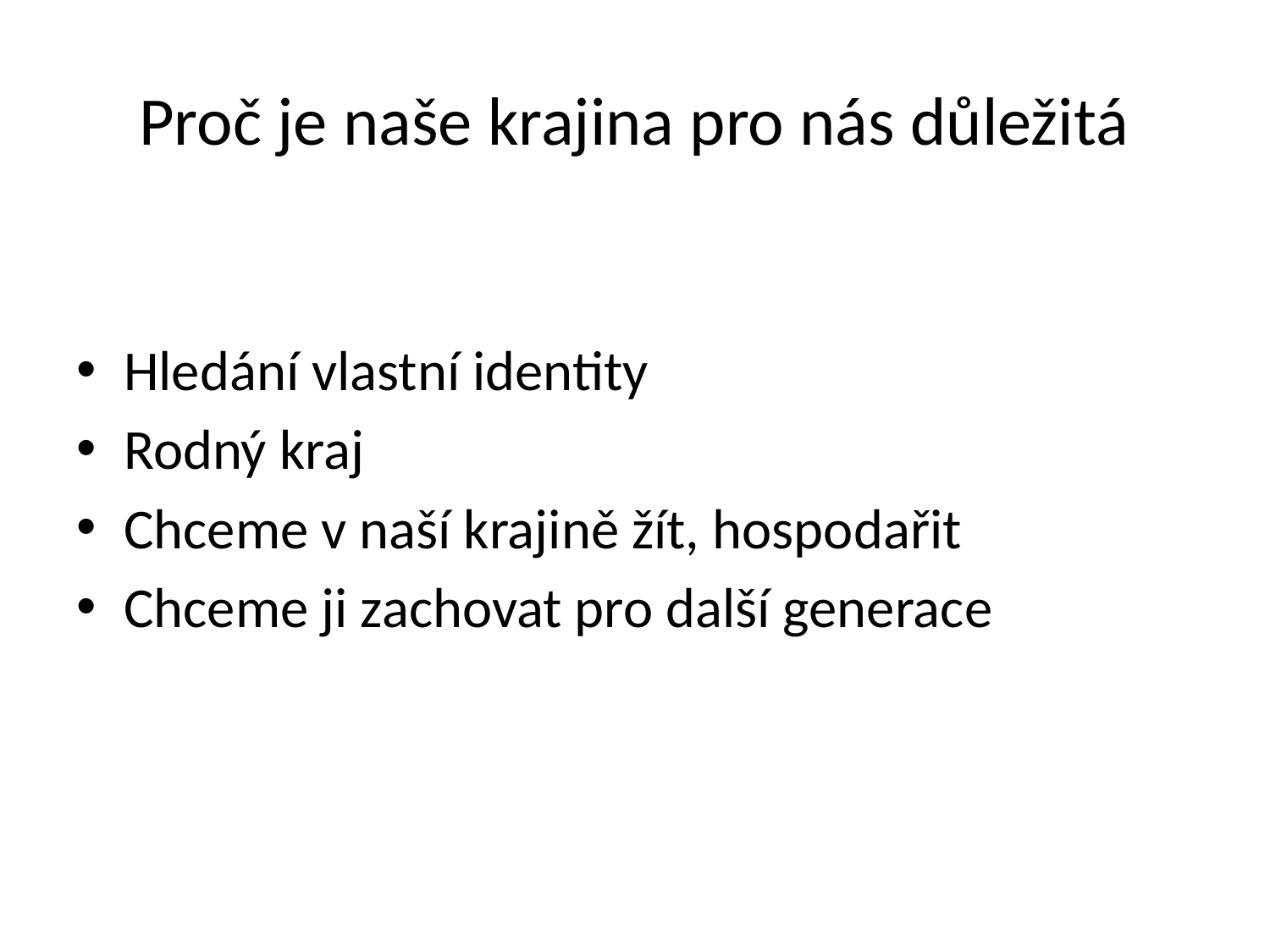

# Proč je naše krajina pro nás důležitá
Hledání vlastní identity
Rodný kraj
Chceme v naší krajině žít, hospodařit
Chceme ji zachovat pro další generace